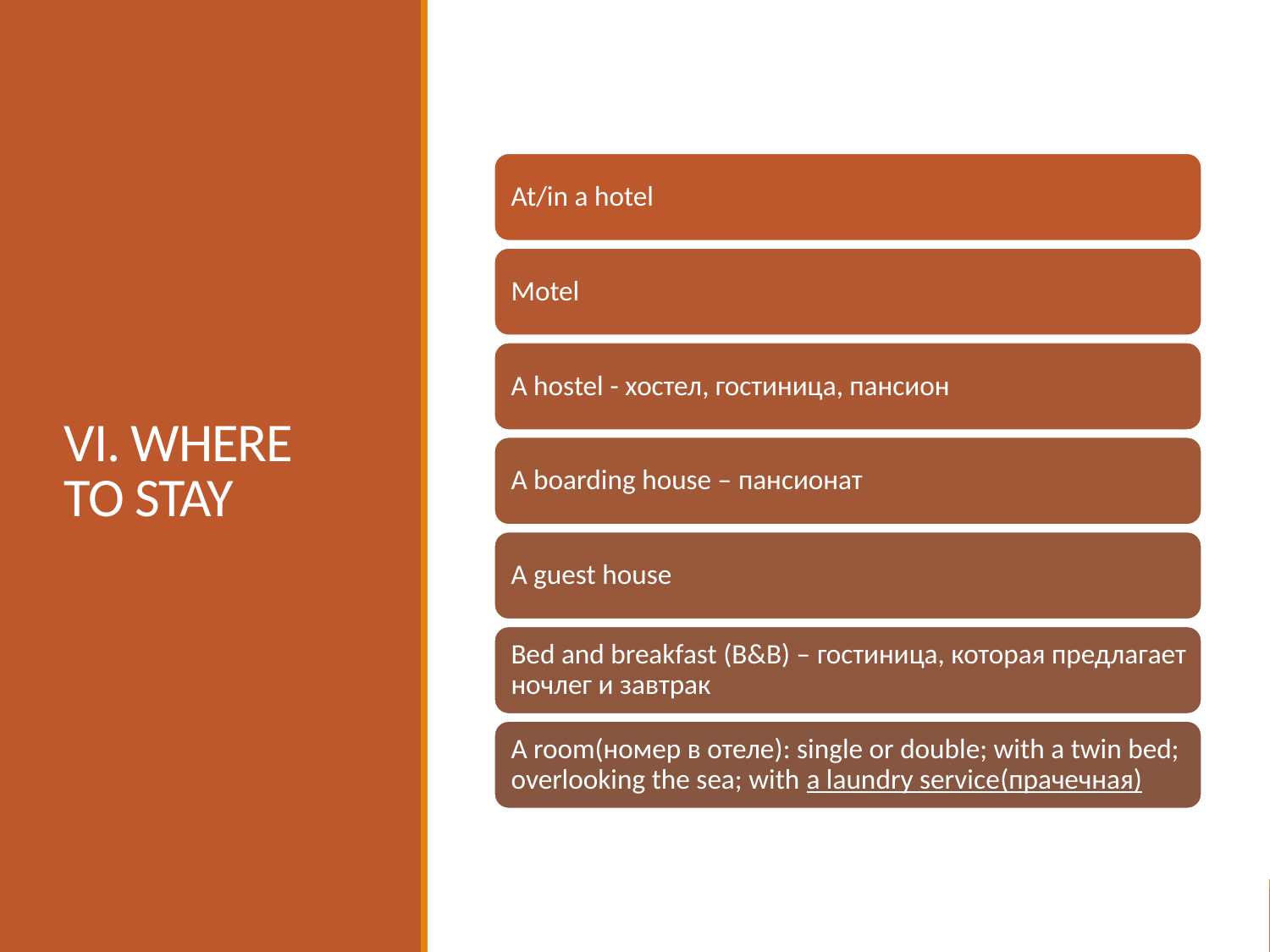

# VI. WHERE TO STAY
At/in a hotel
Motel
A hostel - хостел, гостиница, пансион
A boarding house – пансионат
A guest house
Bed and breakfast (B&B) – гостиница, которая предлагает ночлег и завтрак
A room(номер в отеле): single or double; with a twin bed; overlooking the sea; with a laundry service(прачечная)